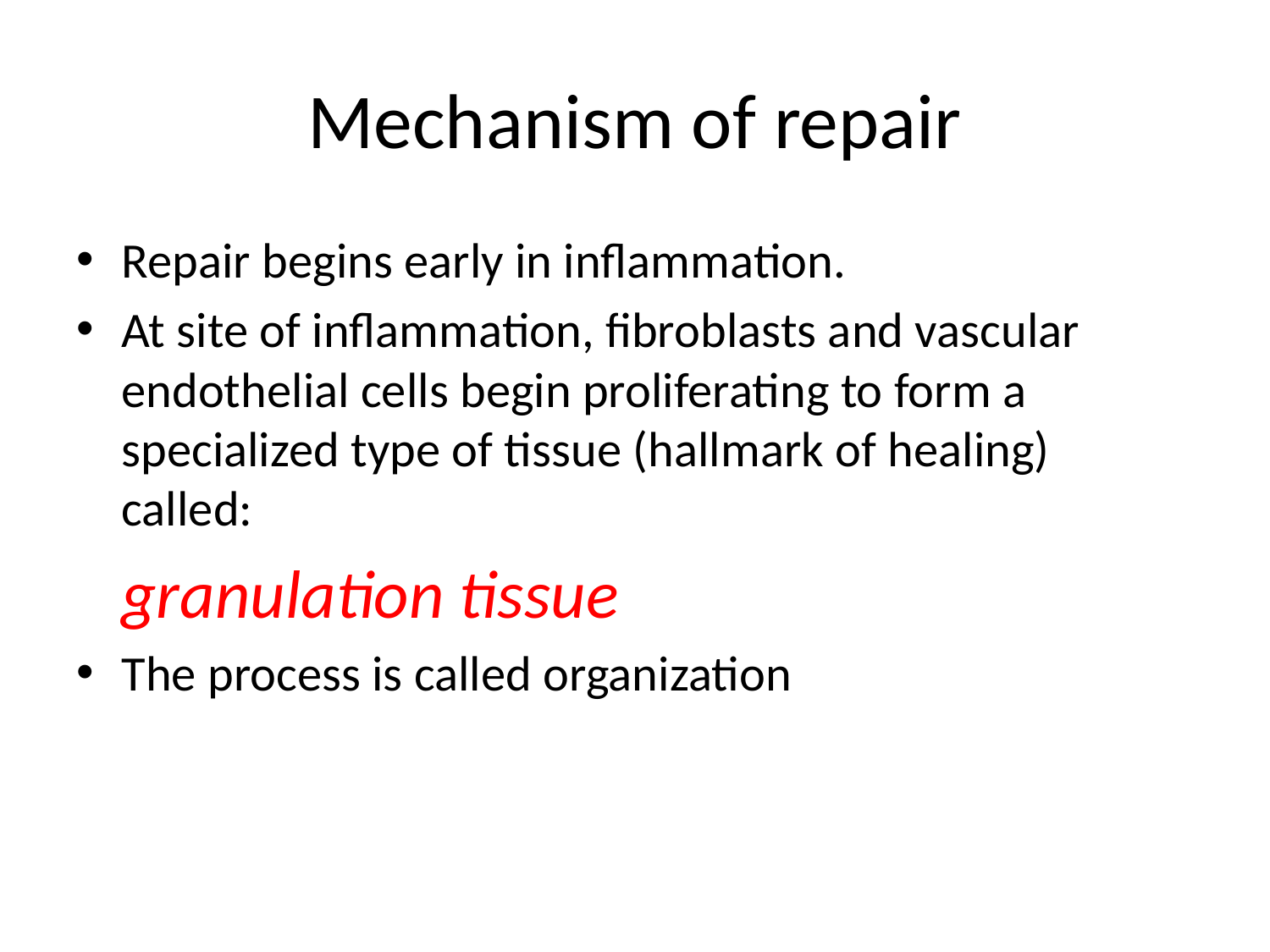

# Mechanism of repair
Repair begins early in inflammation.
At site of inflammation, fibroblasts and vascular endothelial cells begin proliferating to form a specialized type of tissue (hallmark of healing) called:
		granulation tissue
The process is called organization